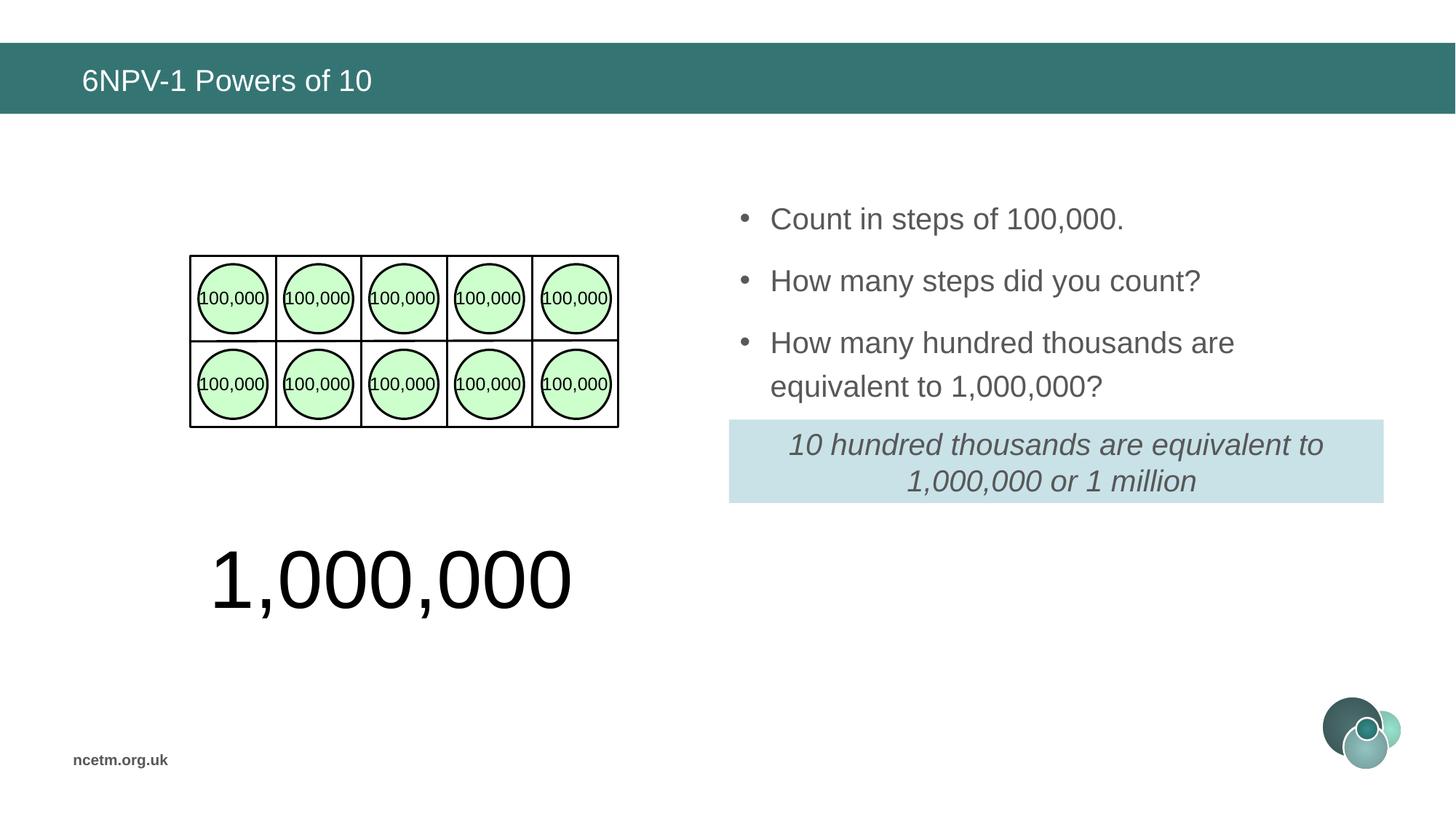

# 6NPV-1 Powers of 10

Count in steps of 100,000.
How many steps did you count?
How many hundred thousands are equivalent to 1,000,000?

100,000

100,000

100,000

100,000

100,000

100,000

100,000

100,000

100,000

100,000
10 hundred thousands are equivalent to 1,000,000 or 1 million
1,000,000